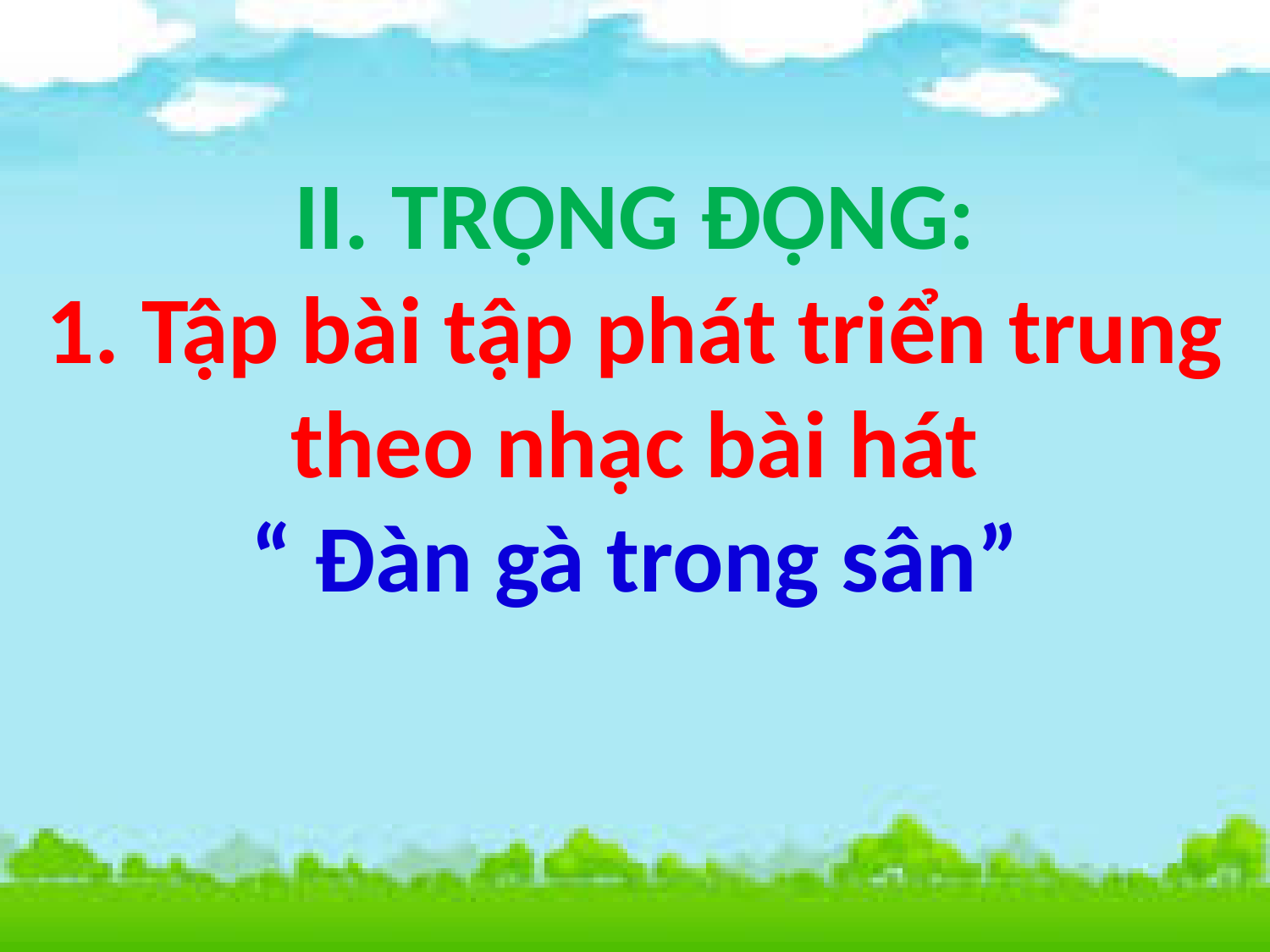

II. TRỌNG ĐỘNG:
1. Tập bài tập phát triển trung
 theo nhạc bài hát
“ Đàn gà trong sân”